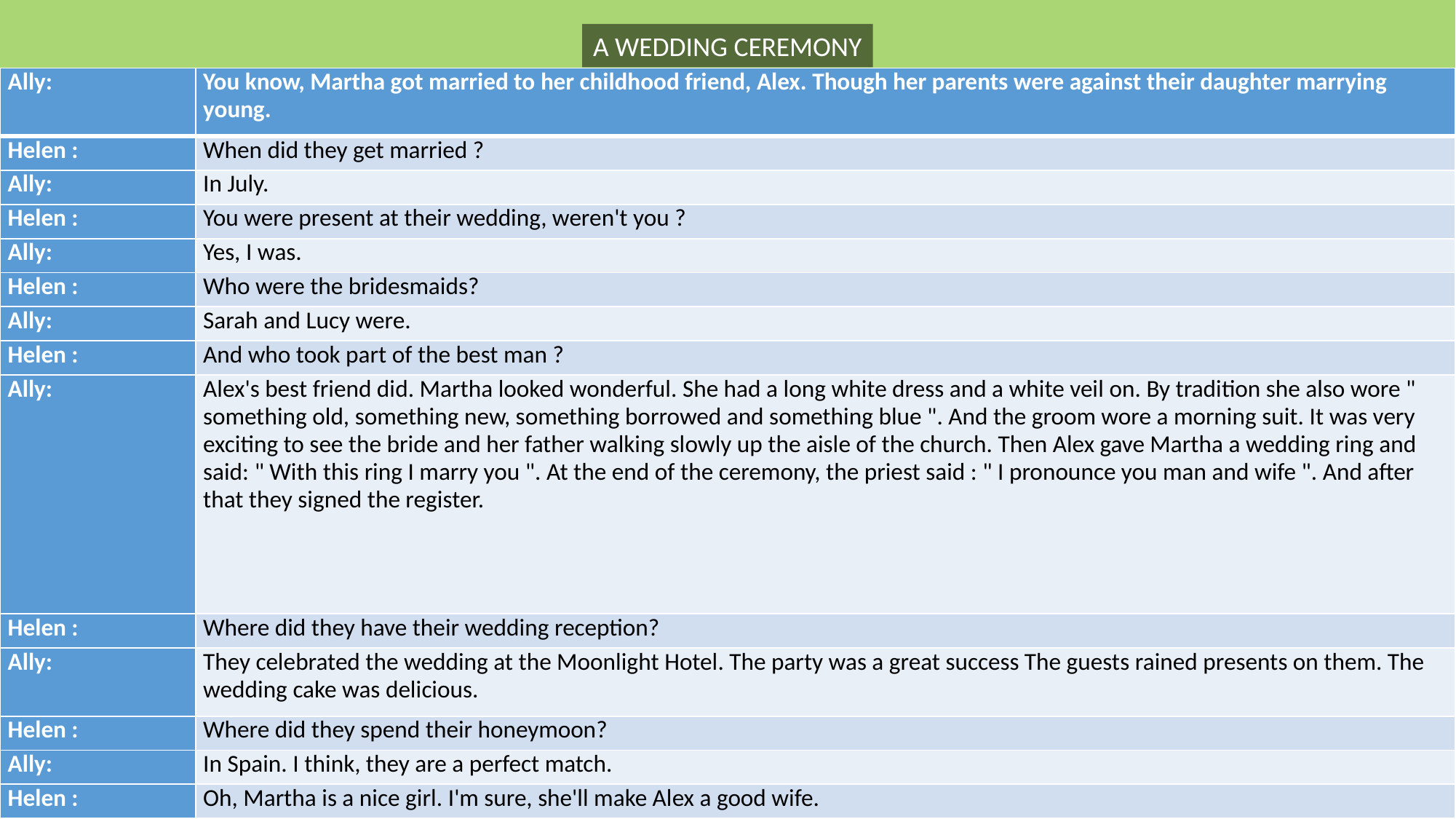

A WEDDING CEREMONY
| Ally: | You know, Martha got married to her childhood friend, Alex. Though her parents were against their daughter marrying young. |
| --- | --- |
| Helen : | When did they get married ? |
| Ally: | In July. |
| Helen : | You were present at their wedding, weren't you ? |
| Ally: | Yes, I was. |
| Helen : | Who were the bridesmaids? |
| Ally: | Sarah and Lucy were. |
| Helen : | And who took part of the best man ? |
| Ally: | Alex's best friend did. Martha looked wonderful. She had a long white dress and a white veil on. By tradition she also wore " something old, something new, something borrowed and something blue ". And the groom wore a morning suit. It was very exciting to see the bride and her father walking slowly up the aisle of the church. Then Alex gave Martha a wedding ring and said: " With this ring I marry you ". At the end of the ceremony, the priest said : " I pronounce you man and wife ". And after that they signed the register. |
| Helen : | Where did they have their wedding reception? |
| Ally: | They celebrated the wedding at the Moonlight Hotel. The party was a great success The guests rained presents on them. The wedding cake was delicious. |
| Helen : | Where did they spend their honeymoon? |
| Ally: | In Spain. I think, they are a perfect match. |
| Helen : | Oh, Martha is a nice girl. I'm sure, she'll make Alex a good wife. |